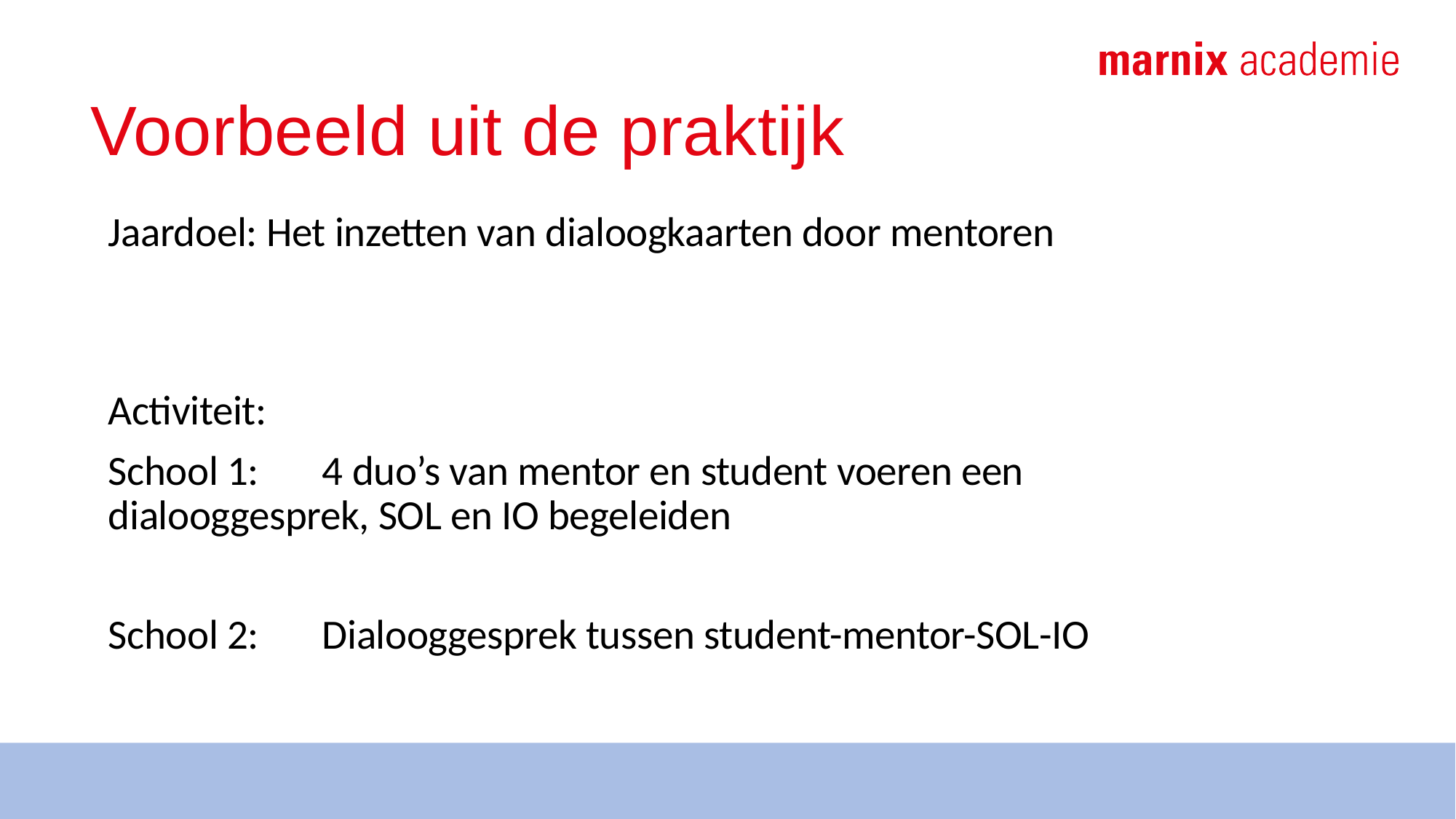

# Voorbeeld uit de praktijk
Jaardoel: Het inzetten van dialoogkaarten door mentoren

Activiteit:
School 1: 	4 duo’s van mentor en student voeren een				dialooggesprek, SOL en IO begeleiden

School 2: 	Dialooggesprek tussen student-mentor-SOL-IO